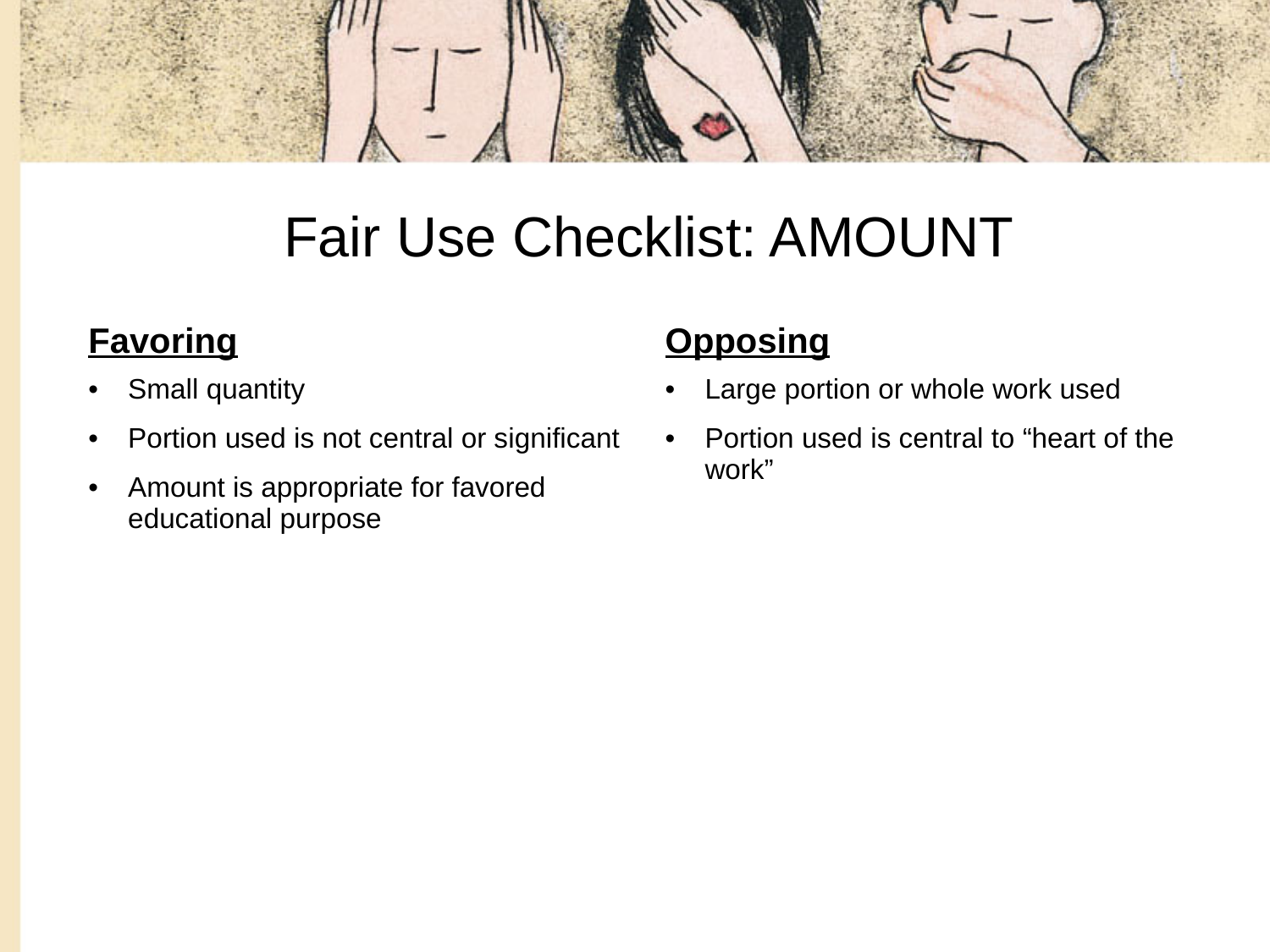

# Fair Use Checklist: AMOUNT
| Favoring | Opposing |
| --- | --- |
| Small quantity Portion used is not central or significant Amount is appropriate for favored educational purpose | Large portion or whole work used Portion used is central to “heart of the work” |